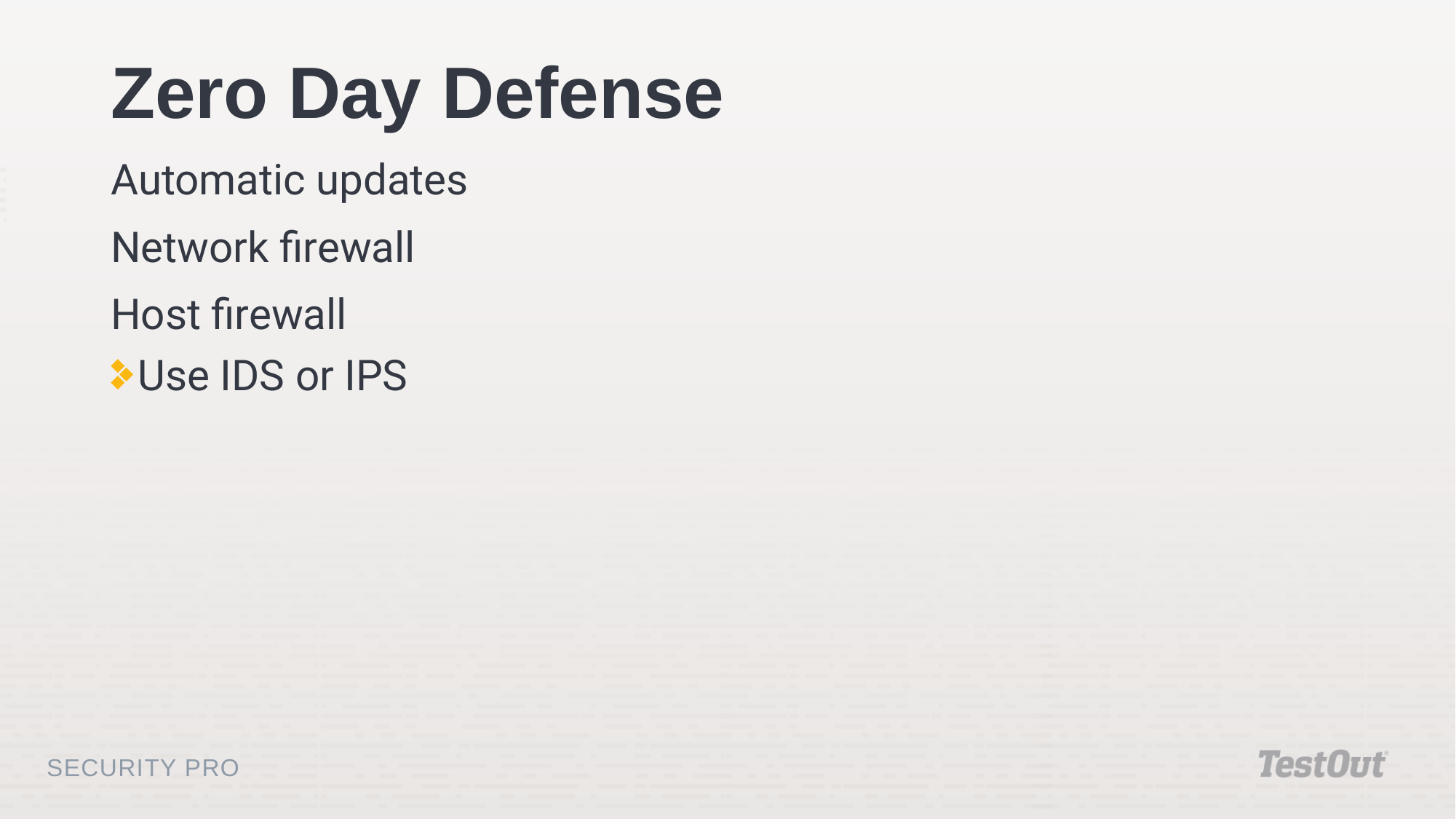

# Zero Day Defense
Automatic updates
Network firewall
Host firewall
Use IDS or IPS
Security Pro